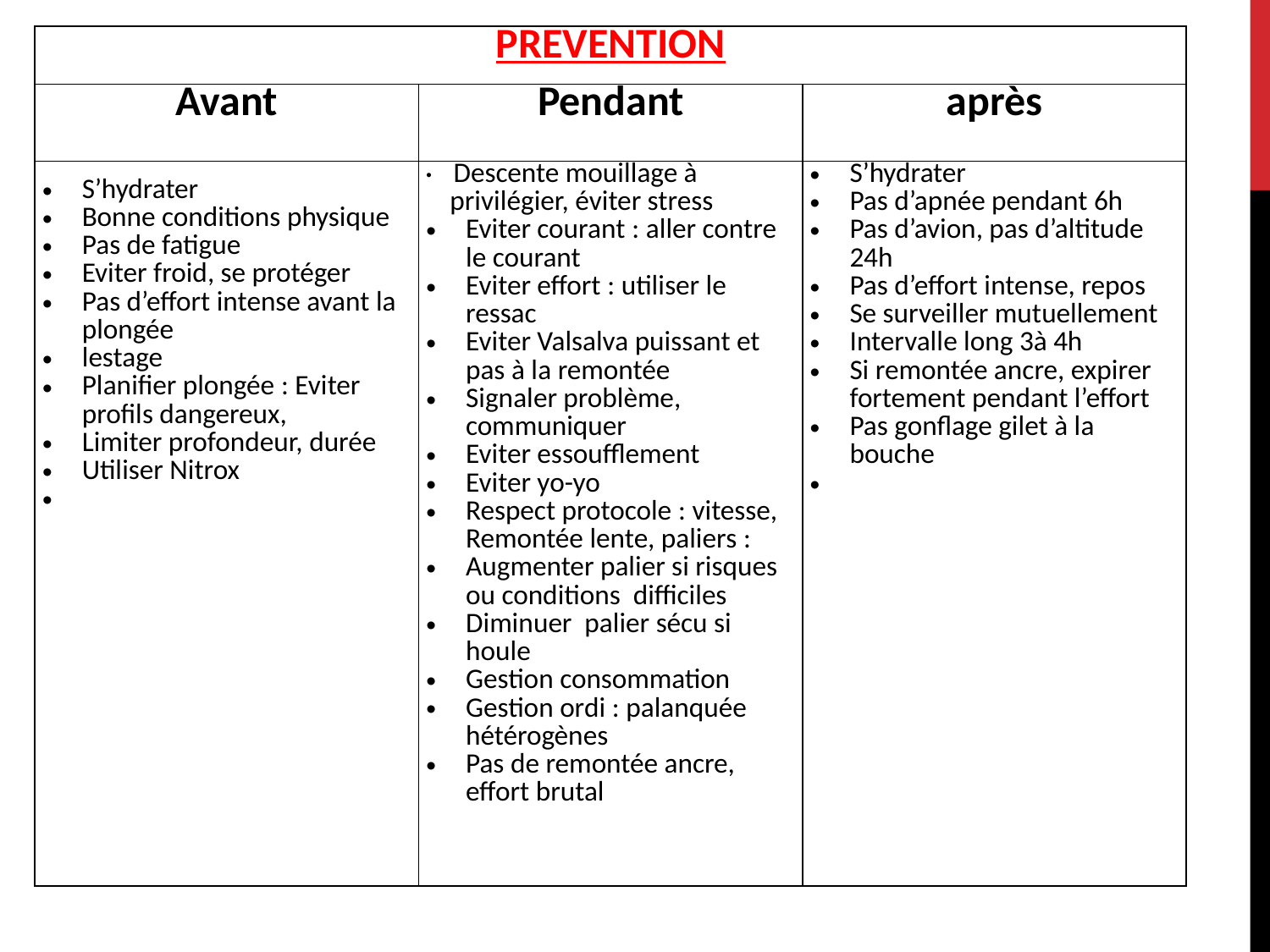

| PREVENTION |  |  |
| --- | --- | --- |
| Avant | Pendant | après |
| S’hydrater Bonne conditions physique Pas de fatigue Eviter froid, se protéger Pas d’effort intense avant la plongée lestage Planifier plongée : Eviter profils dangereux, Limiter profondeur, durée Utiliser Nitrox | Descente mouillage à privilégier, éviter stress Eviter courant : aller contre le courant Eviter effort : utiliser le ressac Eviter Valsalva puissant et pas à la remontée Signaler problème, communiquer Eviter essoufflement Eviter yo-yo Respect protocole : vitesse, Remontée lente, paliers : Augmenter palier si risques ou conditions difficiles Diminuer palier sécu si houle Gestion consommation Gestion ordi : palanquée hétérogènes Pas de remontée ancre, effort brutal | S’hydrater Pas d’apnée pendant 6h Pas d’avion, pas d’altitude 24h Pas d’effort intense, repos Se surveiller mutuellement Intervalle long 3à 4h Si remontée ancre, expirer fortement pendant l’effort Pas gonflage gilet à la bouche |